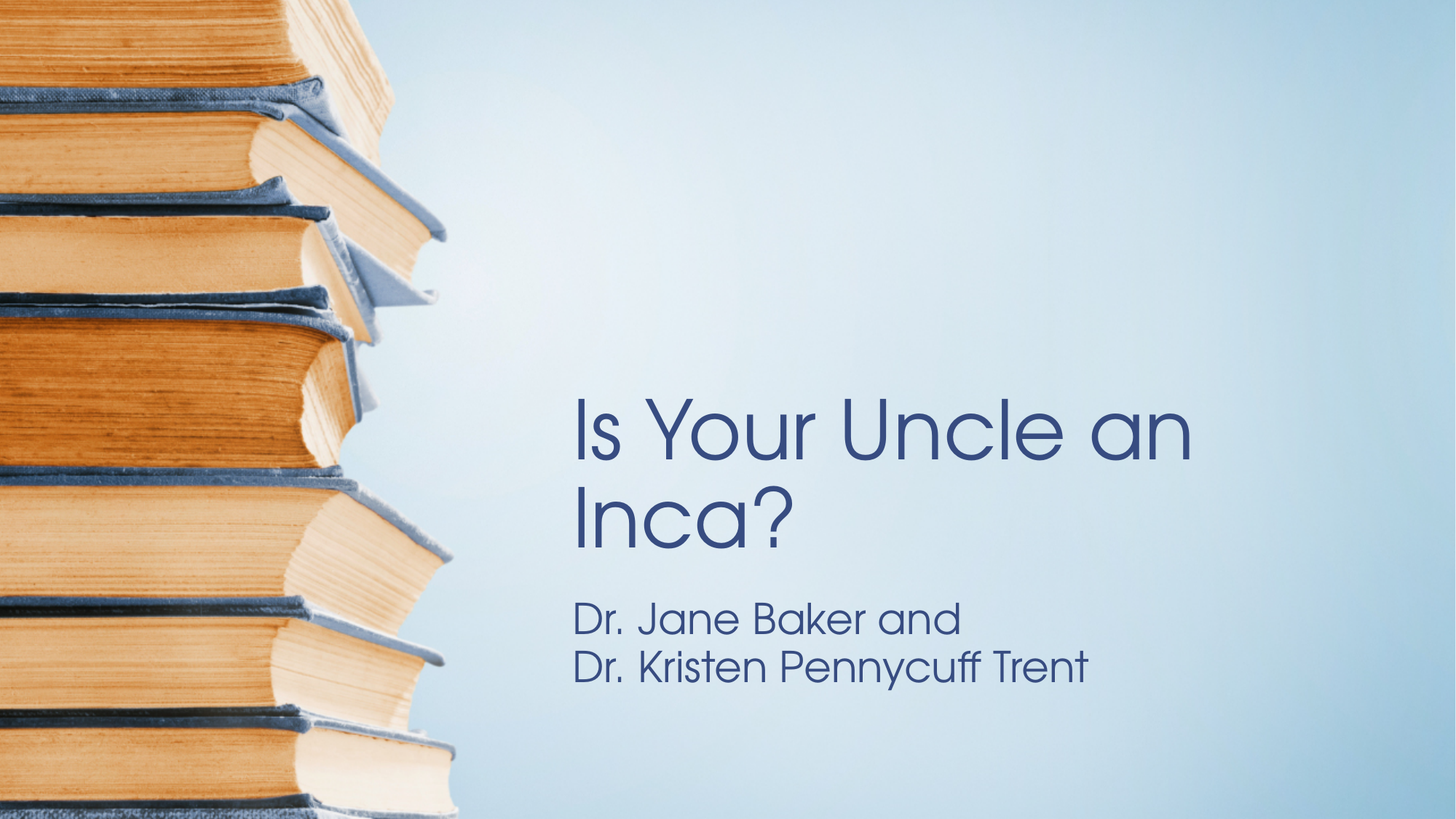

# Is Your Uncle an Inca?
Dr. Jane Baker and
Dr. Kristen Pennycuff Trent